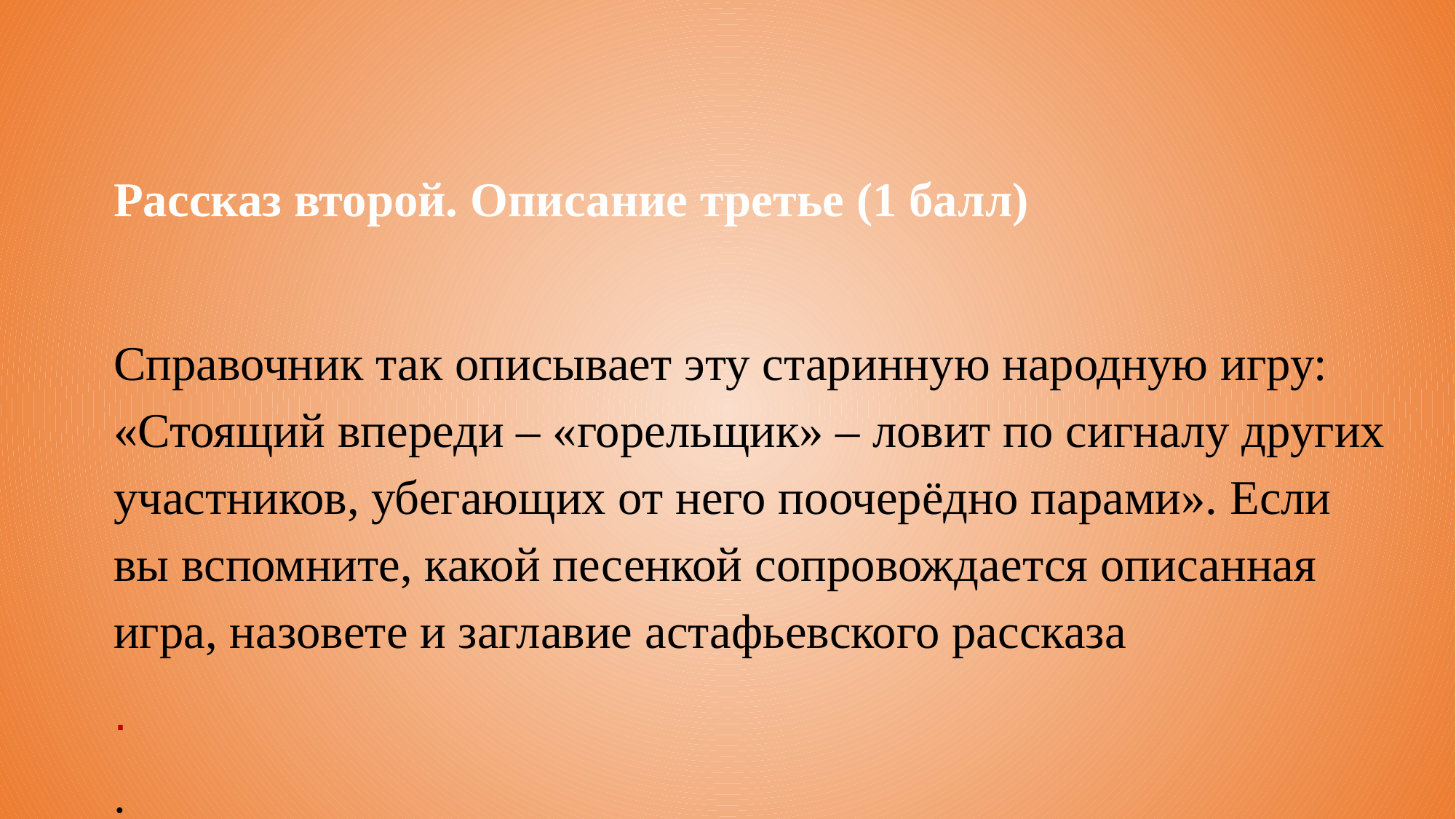

Рассказ второй. Описание третье (1 балл)

Справочник так описывает эту старинную народную игру: «Стоящий впереди – «горельщик» – ловит по сигналу других участников, убегающих от него поочерёдно парами». Если вы вспомните, какой песенкой сопровождается описанная игра, назовете и заглавие астафьевского рассказа
.
.